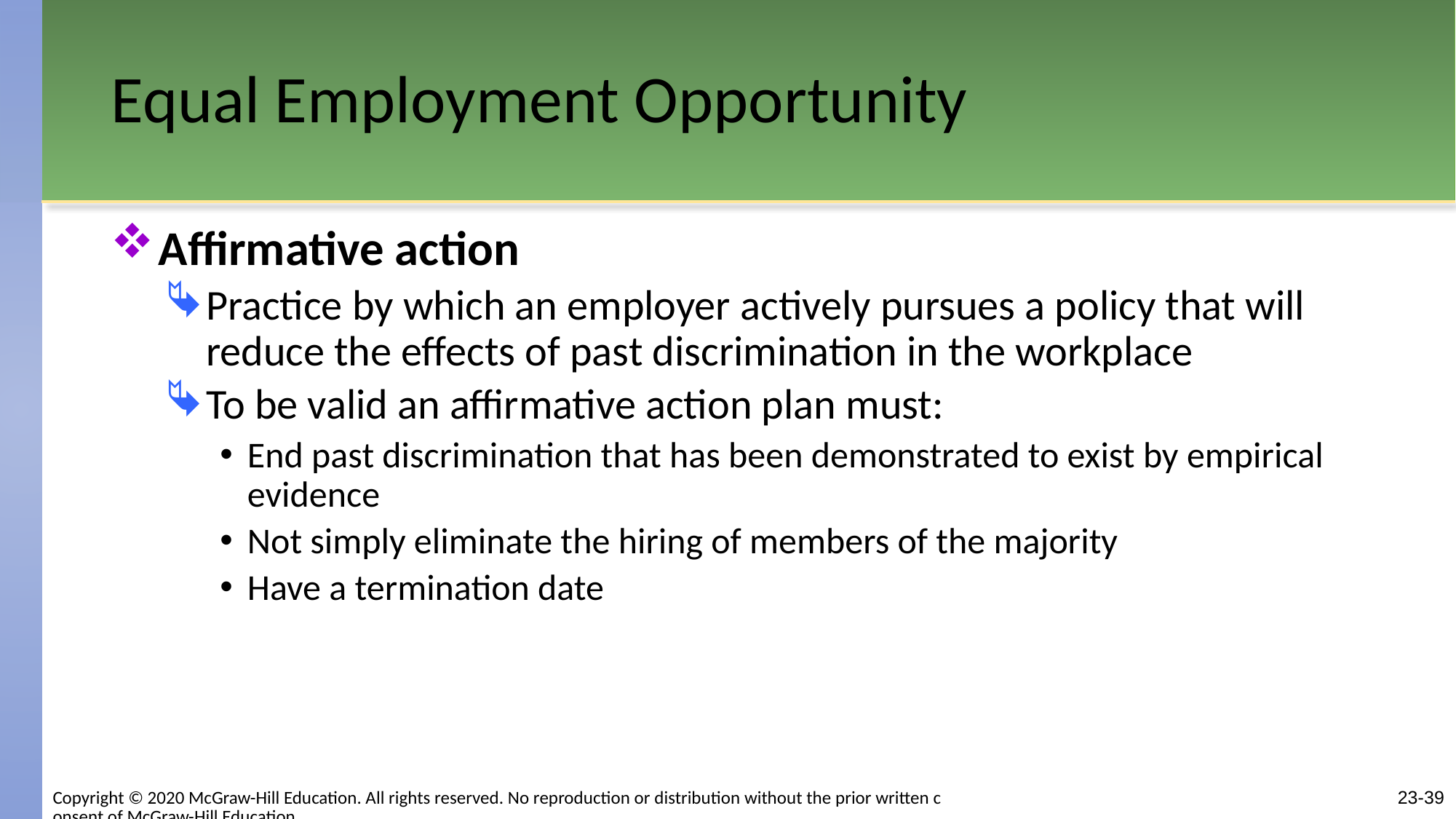

# Equal Employment Opportunity
Affirmative action
Practice by which an employer actively pursues a policy that will reduce the effects of past discrimination in the workplace
To be valid an affirmative action plan must:
End past discrimination that has been demonstrated to exist by empirical evidence
Not simply eliminate the hiring of members of the majority
Have a termination date
Copyright © 2020 McGraw-Hill Education. All rights reserved. No reproduction or distribution without the prior written consent of McGraw-Hill Education.
23-39